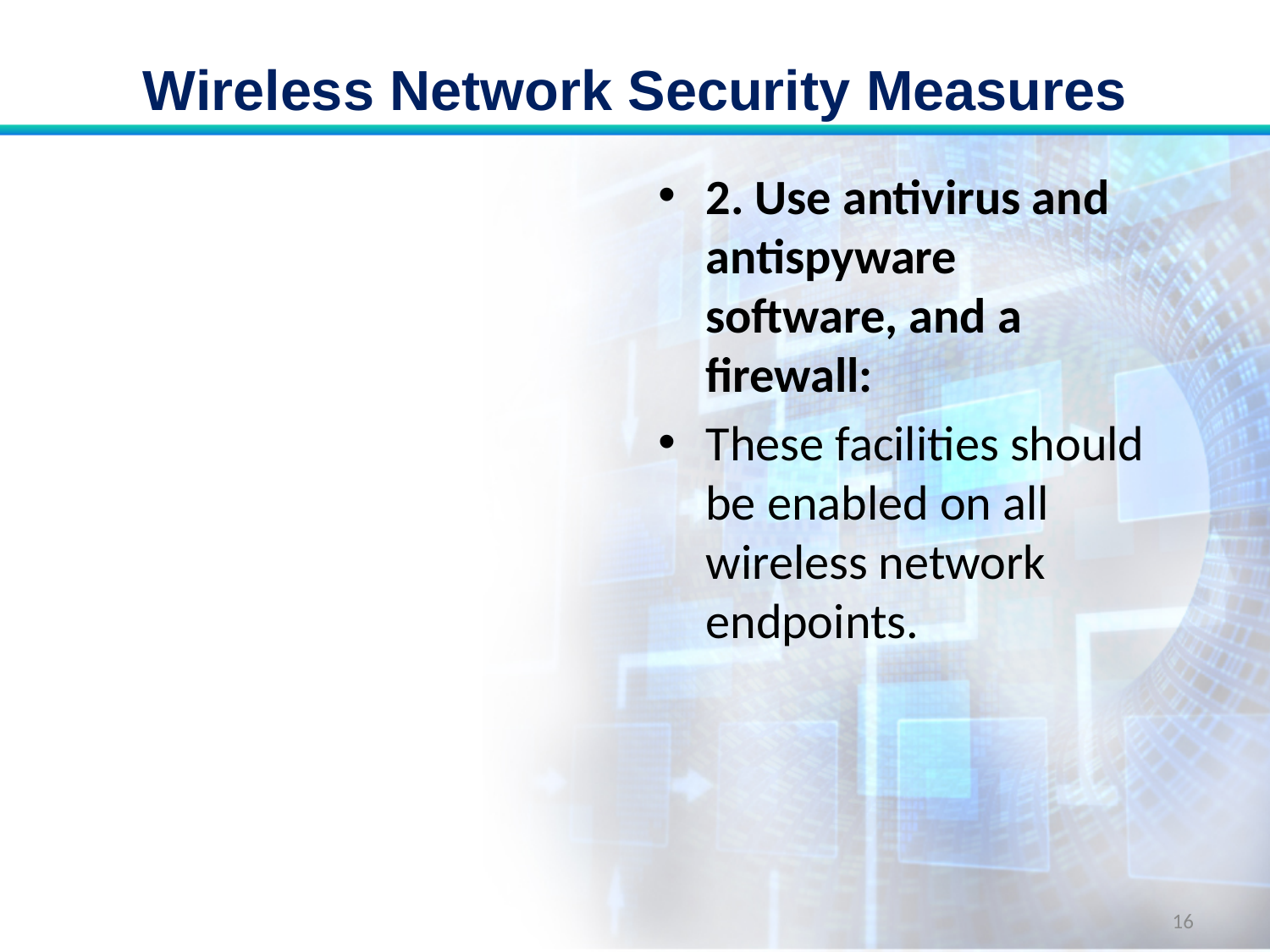

# Wireless Network Security Measures
2. Use antivirus and antispyware software, and a firewall:
These facilities should be enabled on all wireless network endpoints.

16